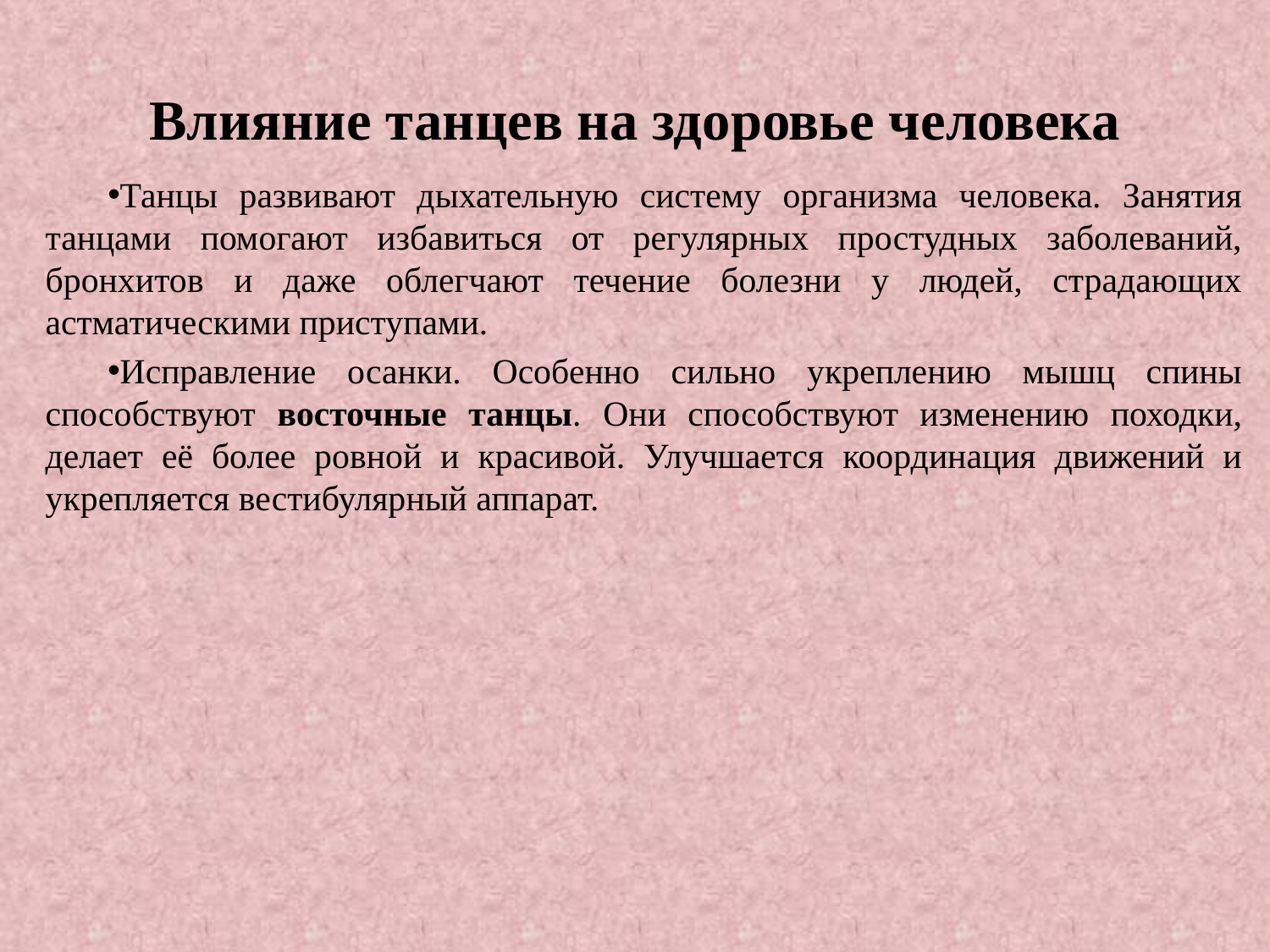

# Влияние танцев на здоровье человека
Танцы развивают дыхательную систему организма человека. Занятия танцами помогают избавиться от регулярных простудных заболеваний, бронхитов и даже облегчают течение болезни у людей, страдающих астматическими приступами.
Исправление осанки. Особенно сильно укреплению мышц спины способствуют восточные танцы. Они способствуют изменению походки, делает её более ровной и красивой. Улучшается координация движений и укрепляется вестибулярный аппарат.